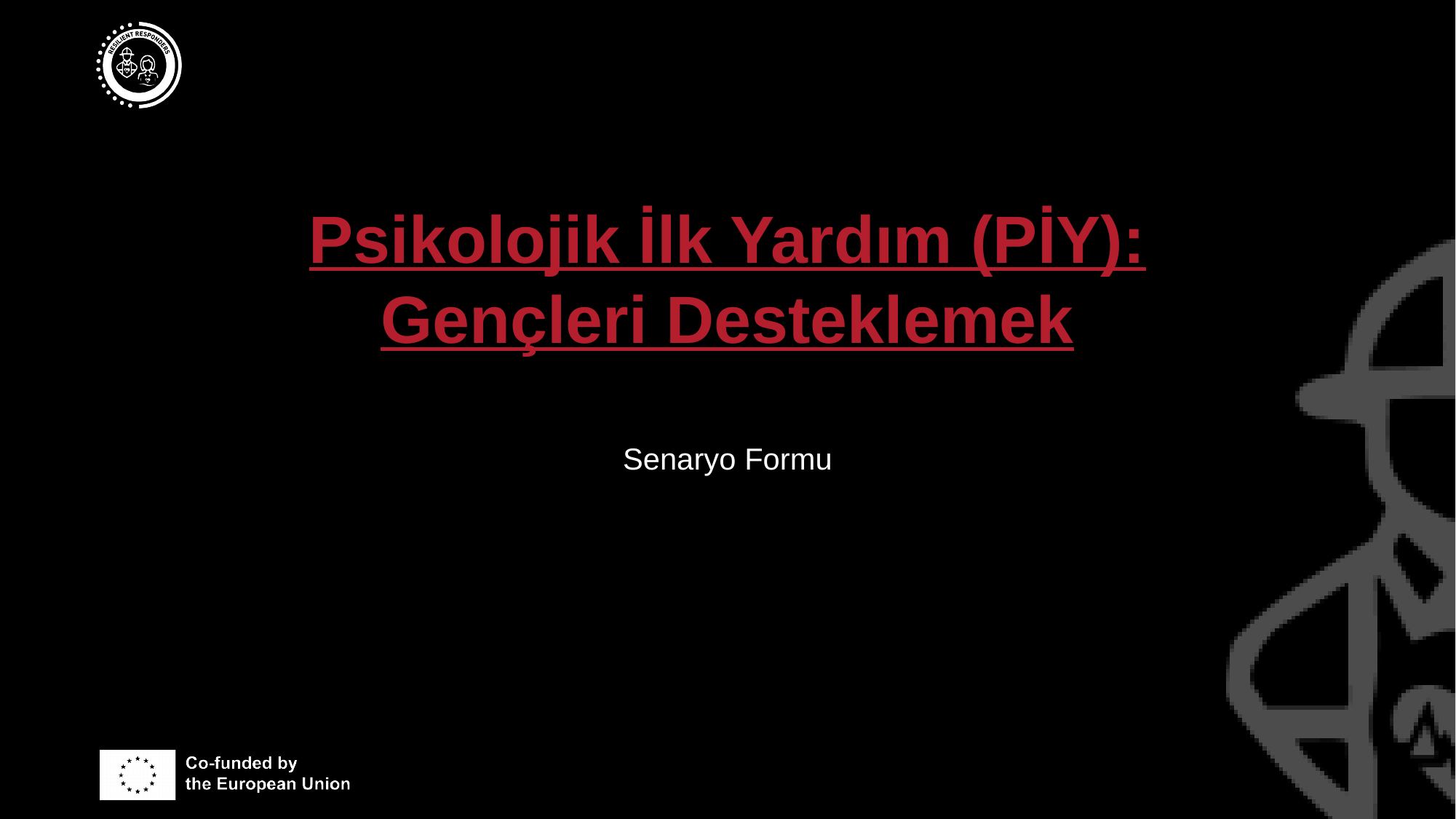

# Psikolojik İlk Yardım (PİY): Gençleri Desteklemek
Senaryo Formu